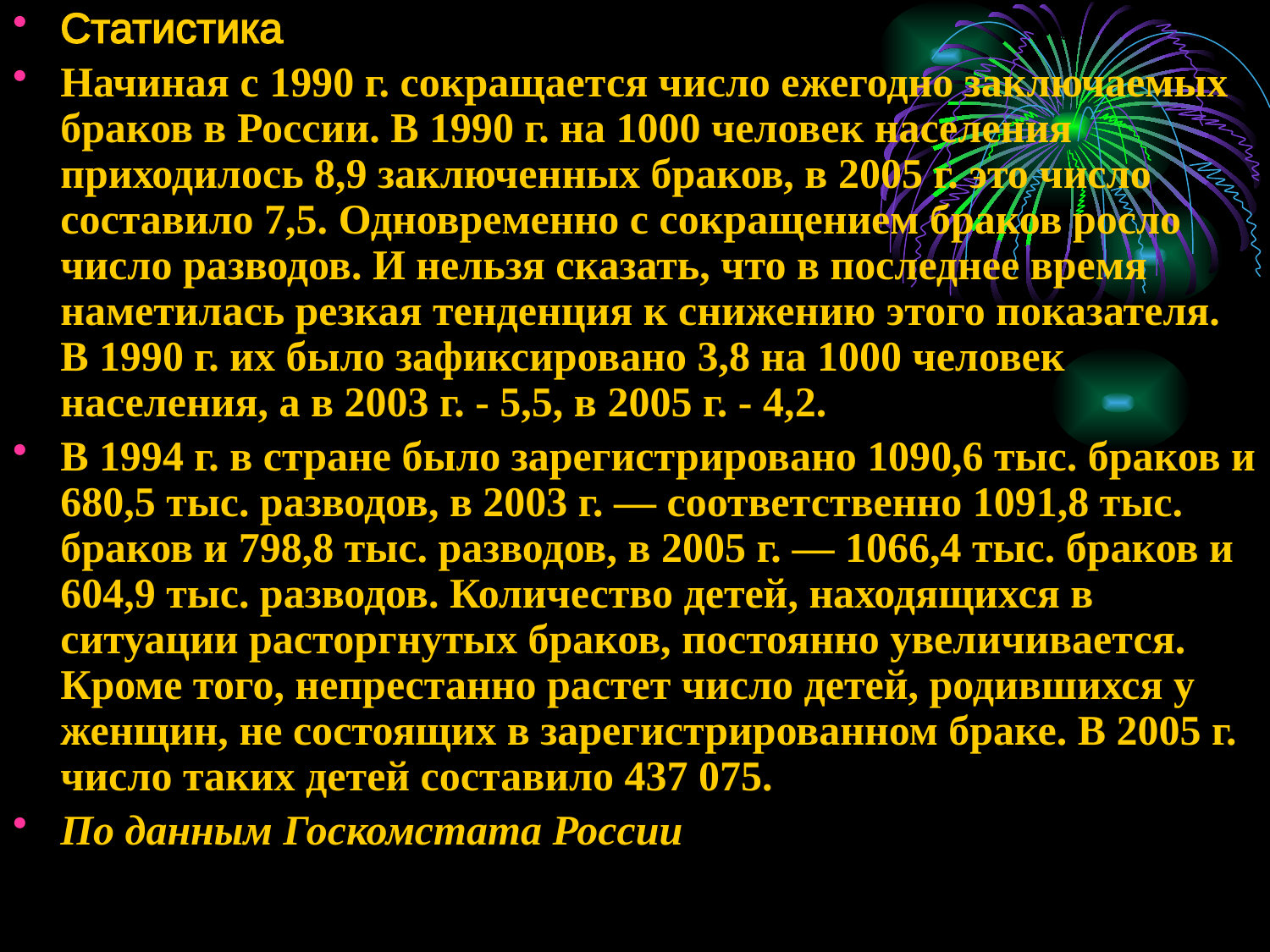

Статистика
Начиная с 1990 г. сокращается число ежегодно заключаемых браков в России. В 1990 г. на 1000 человек населения приходилось 8,9 заключенных браков, в 2005 г. это число составило 7,5. Одновременно с сокращением браков росло число разводов. И нельзя сказать, что в последнее время наметилась резкая тенденция к снижению этого показателя. В 1990 г. их было зафиксировано 3,8 на 1000 человек населения, а в 2003 г. - 5,5, в 2005 г. - 4,2.
В 1994 г. в стране было зарегистрировано 1090,6 тыс. браков и 680,5 тыс. разводов, в 2003 г. — соответственно 1091,8 тыс. браков и 798,8 тыс. разводов, в 2005 г. — 1066,4 тыс. браков и 604,9 тыс. разводов. Количество детей, находящихся в ситуации расторгнутых браков, постоянно увеличивается. Кроме того, непрестанно растет число детей, родившихся у женщин, не состоящих в зарегистрированном браке. В 2005 г. число таких детей составило 437 075.
По данным Госкомстата России